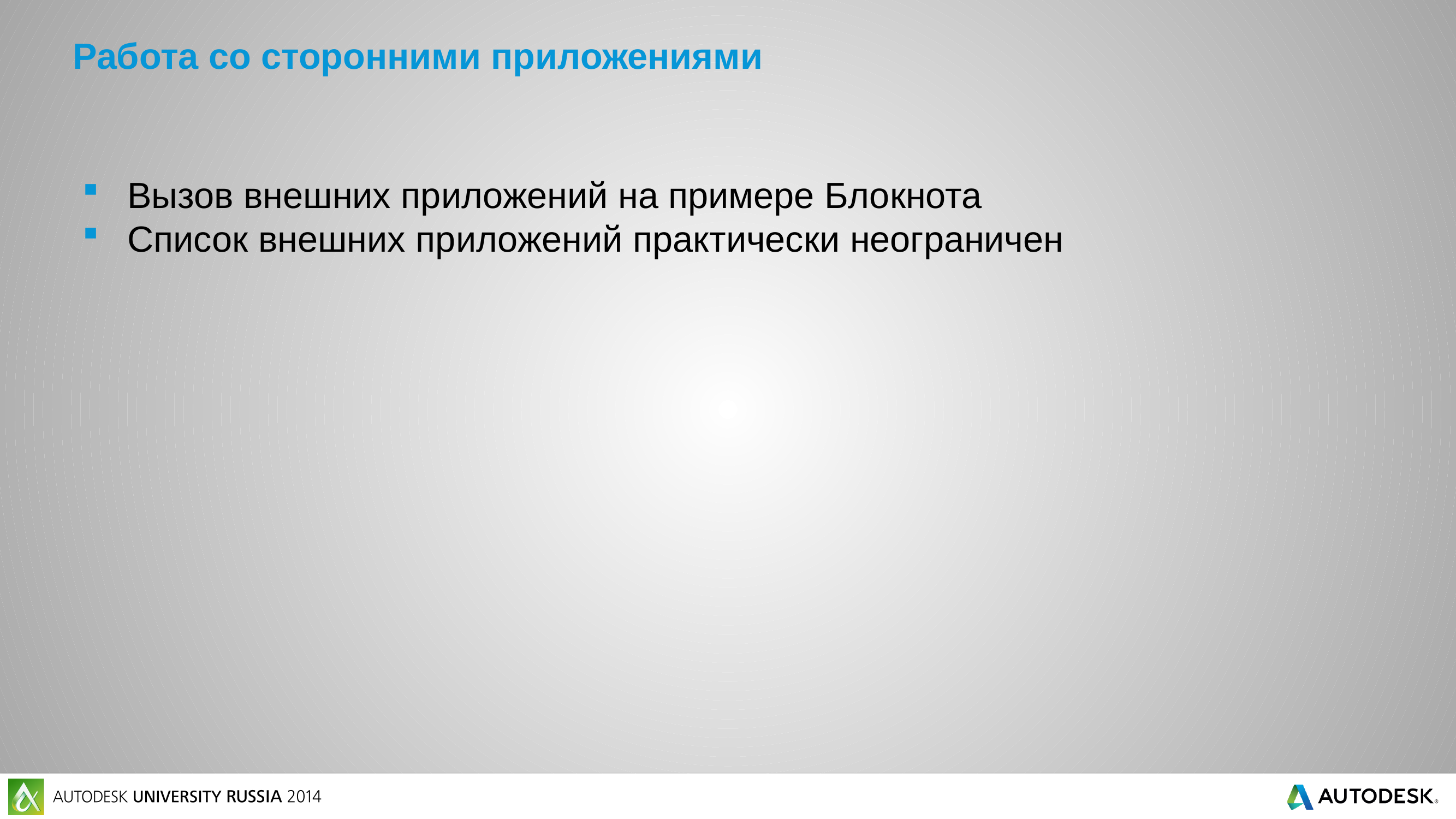

# Работа со сторонними приложениями
Вызов внешних приложений на примере Блокнота
Список внешних приложений практически неограничен